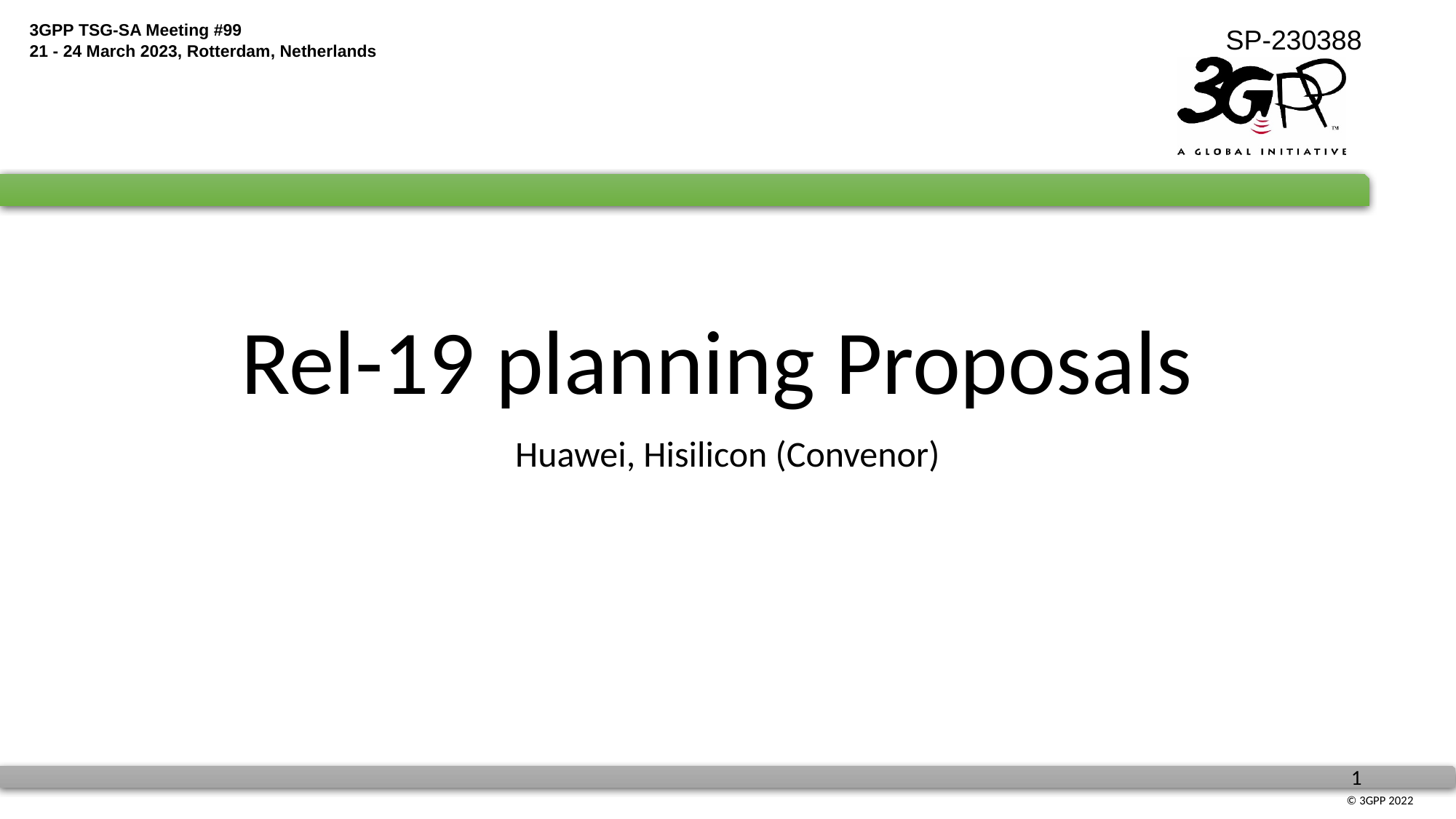

# Rel-19 planning Proposals
Huawei, Hisilicon (Convenor)